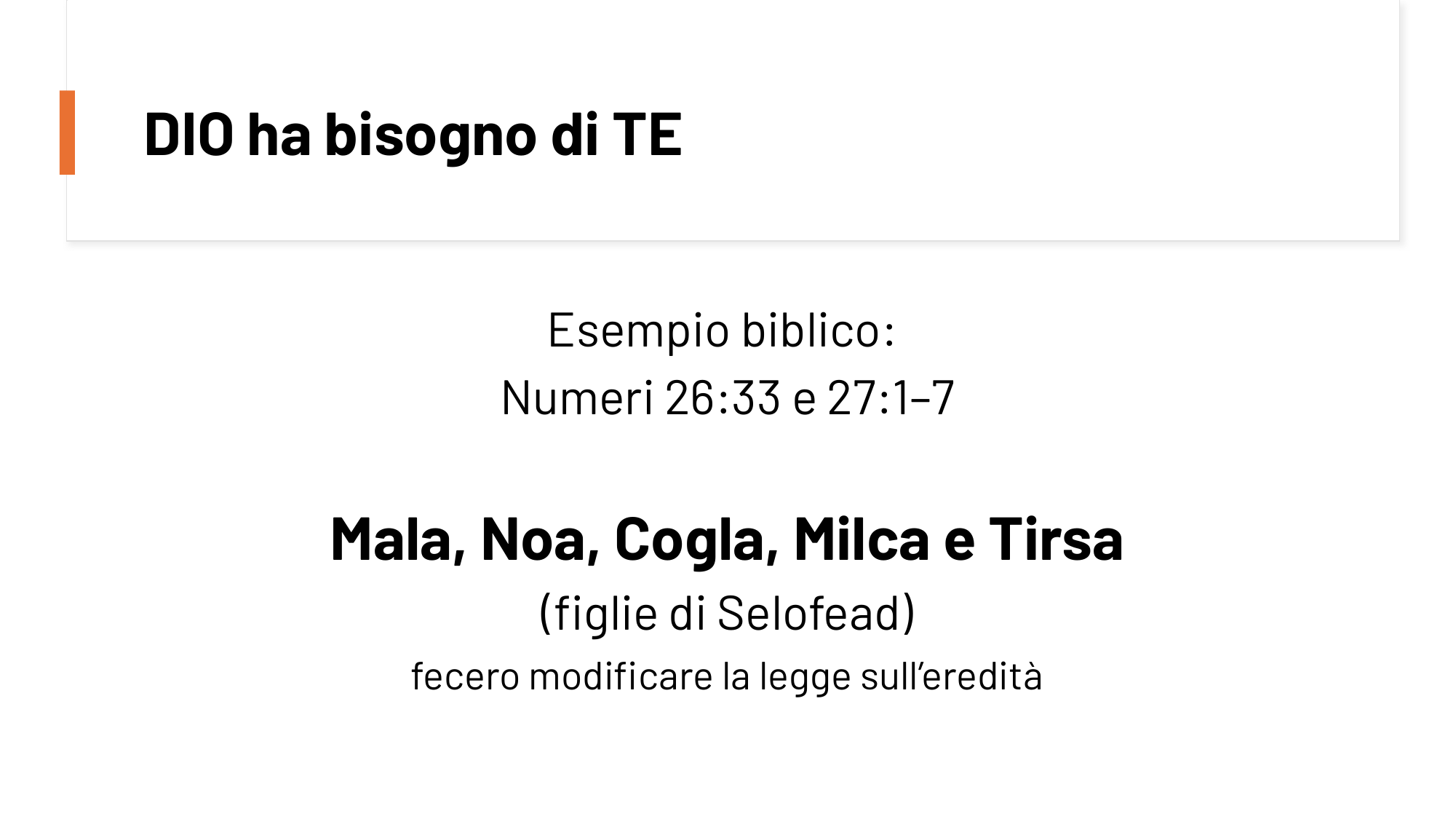

# DIO ha bisogno di TE

Esempio biblico:
Numeri 26:33 e 27:1–7

Mala, Noa, Cogla, Milca e Tirsa
(figlie di Selofead)
fecero modificare la legge sull’eredità